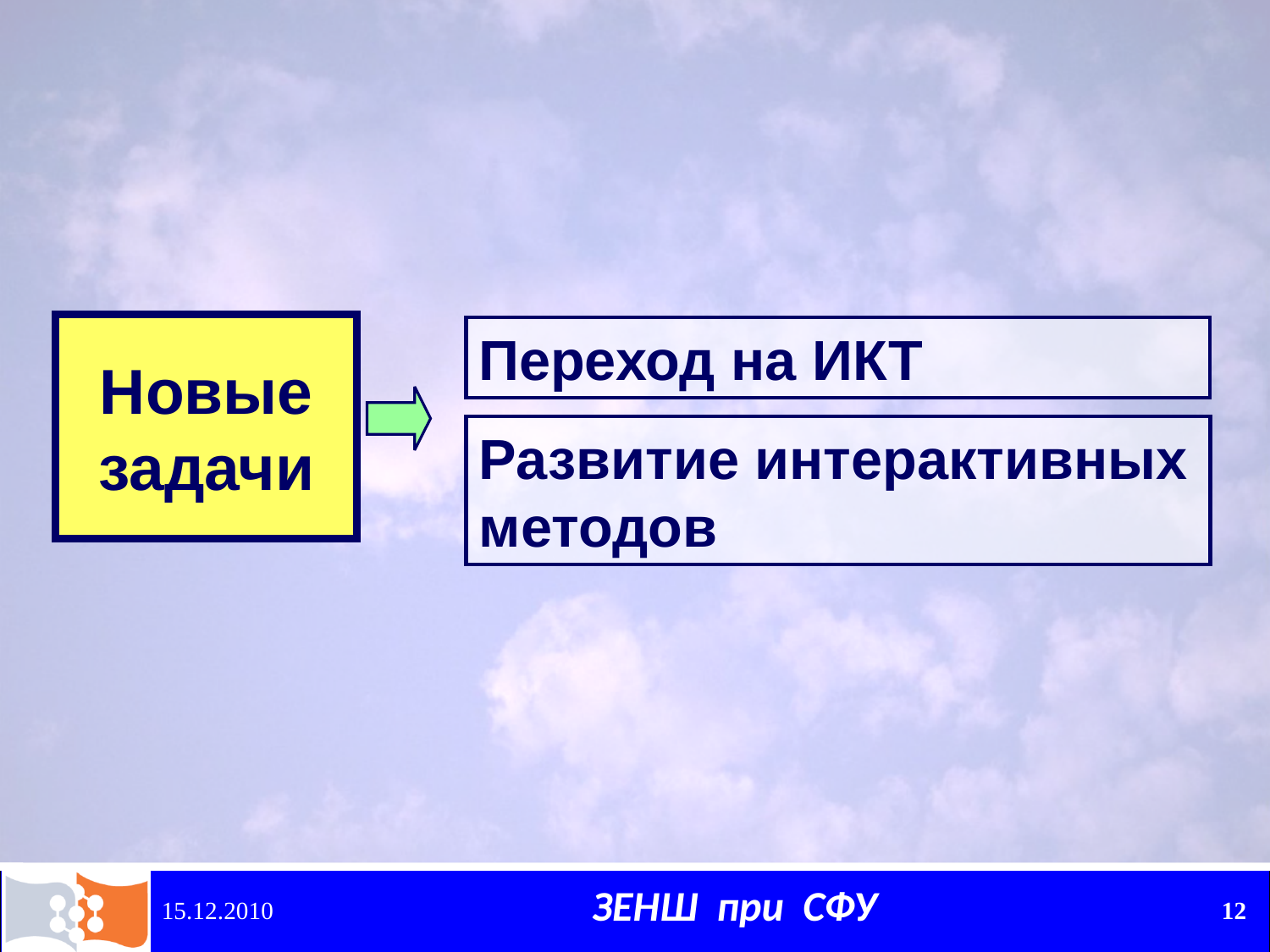

Новые задачи
Переход на ИКТ

Развитие интерактивных методов
15.12.2010
12